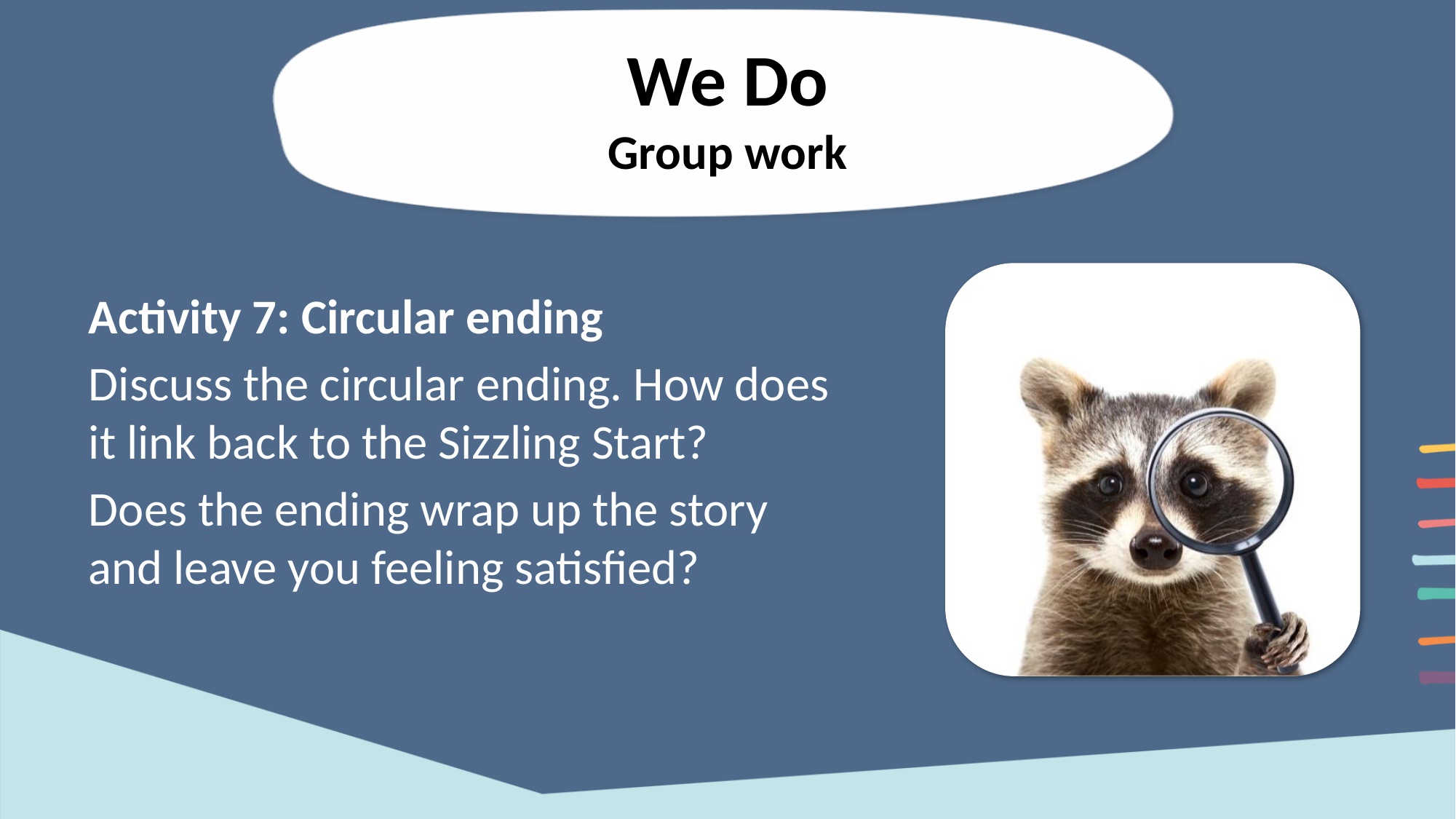

Activity 7: Circular ending
Discuss the circular ending. How does it link back to the Sizzling Start?
Does the ending wrap up the story and leave you feeling satisfied?